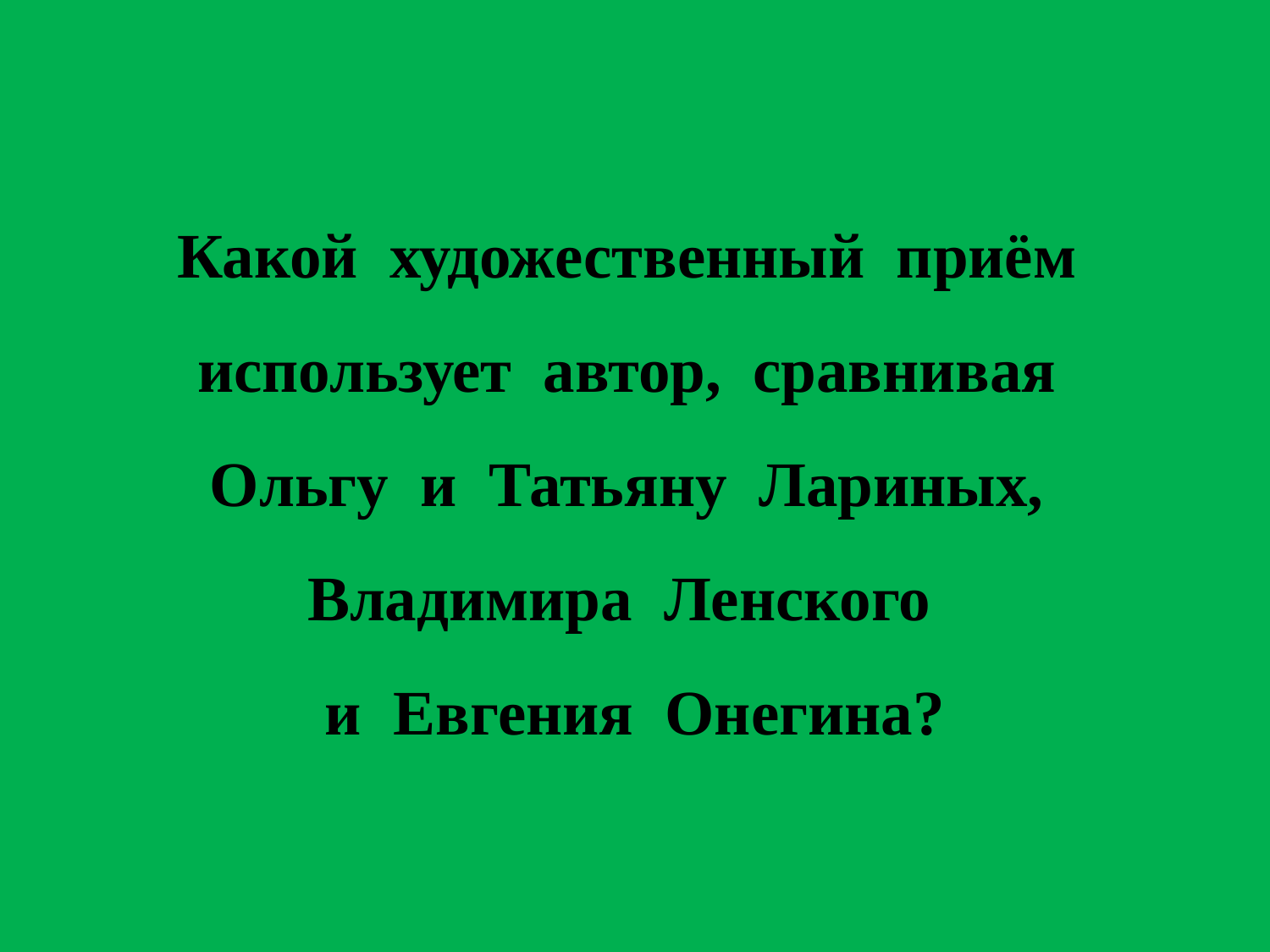

# Какой  художественный  приём использует  автор,  сравнивая Ольгу  и  Татьяну  Лариных, Владимира  Ленского и  Евгения  Онегина?